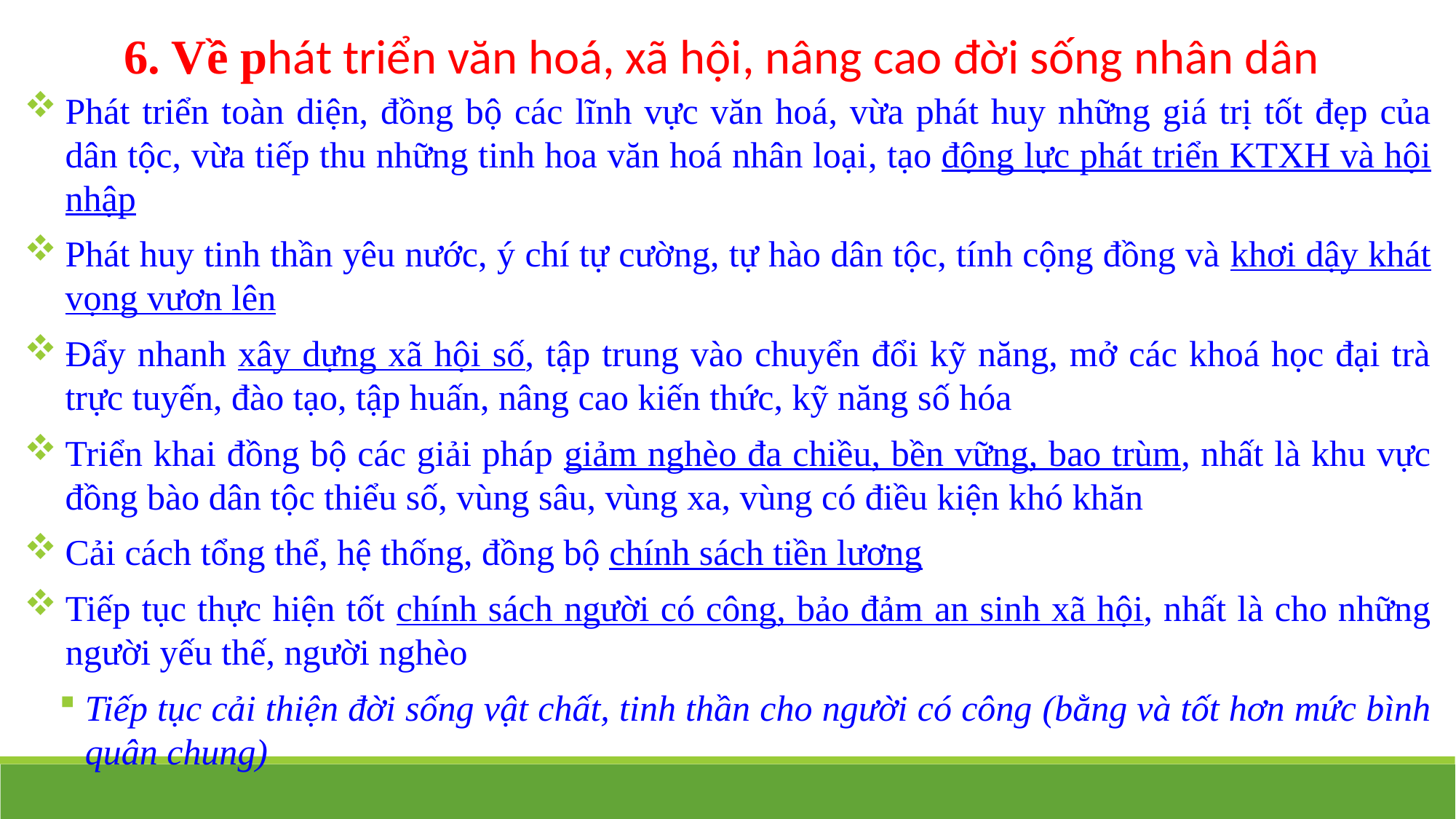

6. Về phát triển văn hoá, xã hội, nâng cao đời sống nhân dân
Phát triển toàn diện, đồng bộ các lĩnh vực văn hoá, vừa phát huy những giá trị tốt đẹp của dân tộc, vừa tiếp thu những tinh hoa văn hoá nhân loại, tạo động lực phát triển KTXH và hội nhập
Phát huy tinh thần yêu nước, ý chí tự cường, tự hào dân tộc, tính cộng đồng và khơi dậy khát vọng vươn lên
Đẩy nhanh xây dựng xã hội số, tập trung vào chuyển đổi kỹ năng, mở các khoá học đại trà trực tuyến, đào tạo, tập huấn, nâng cao kiến thức, kỹ năng số hóa
Triển khai đồng bộ các giải pháp giảm nghèo đa chiều, bền vững, bao trùm, nhất là khu vực đồng bào dân tộc thiểu số, vùng sâu, vùng xa, vùng có điều kiện khó khăn
Cải cách tổng thể, hệ thống, đồng bộ chính sách tiền lương
Tiếp tục thực hiện tốt chính sách người có công, bảo đảm an sinh xã hội, nhất là cho những người yếu thế, người nghèo
Tiếp tục cải thiện đời sống vật chất, tinh thần cho người có công (bằng và tốt hơn mức bình quân chung)